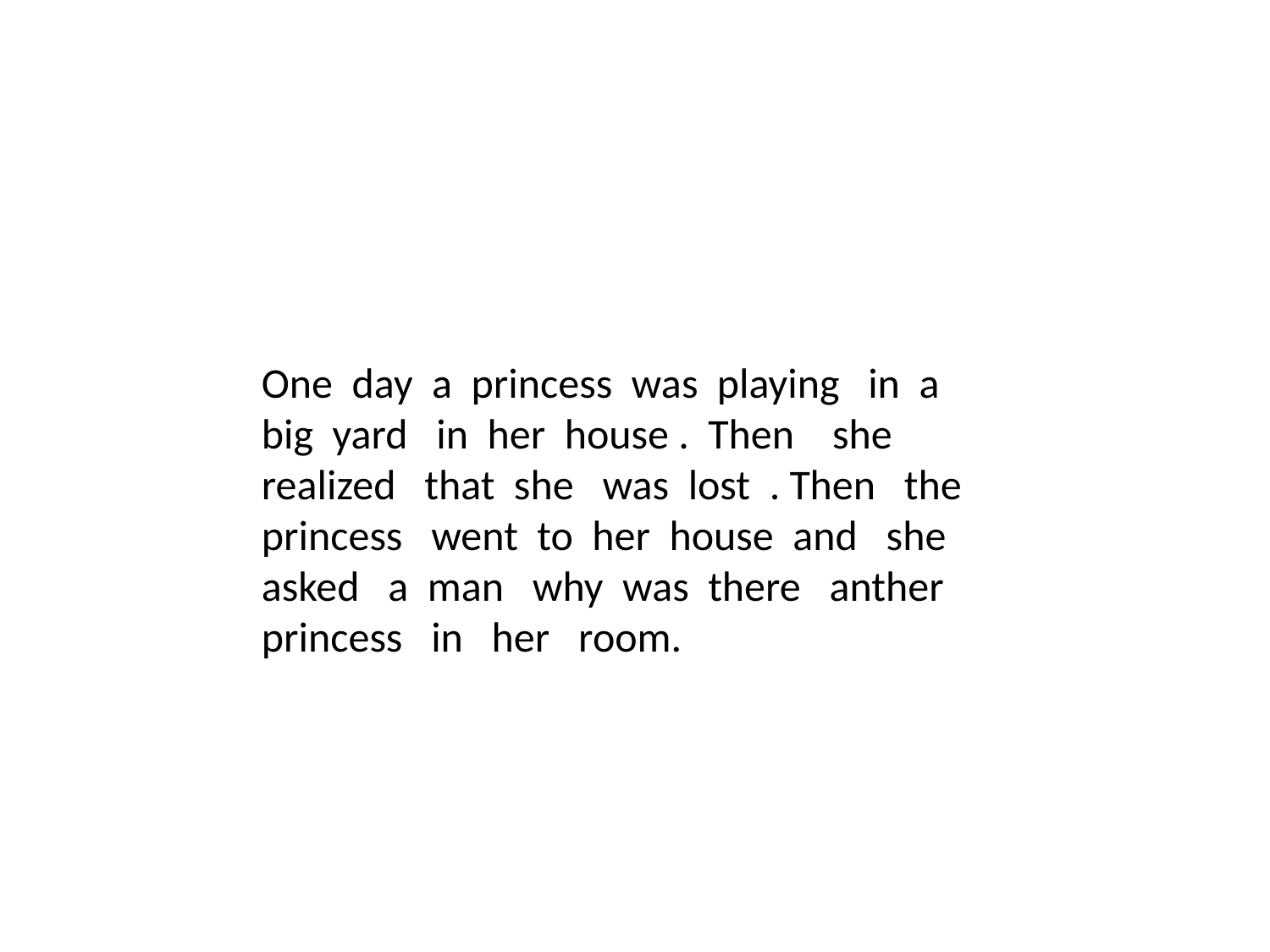

One  day  a  princess  was  playing   in  a  big  yard   in  her  house .  Then    she  realized   that  she   was  lost  . Then   the  princess   went  to  her  house  and   she   asked   a  man   why  was  there   anther   princess   in   her   room.